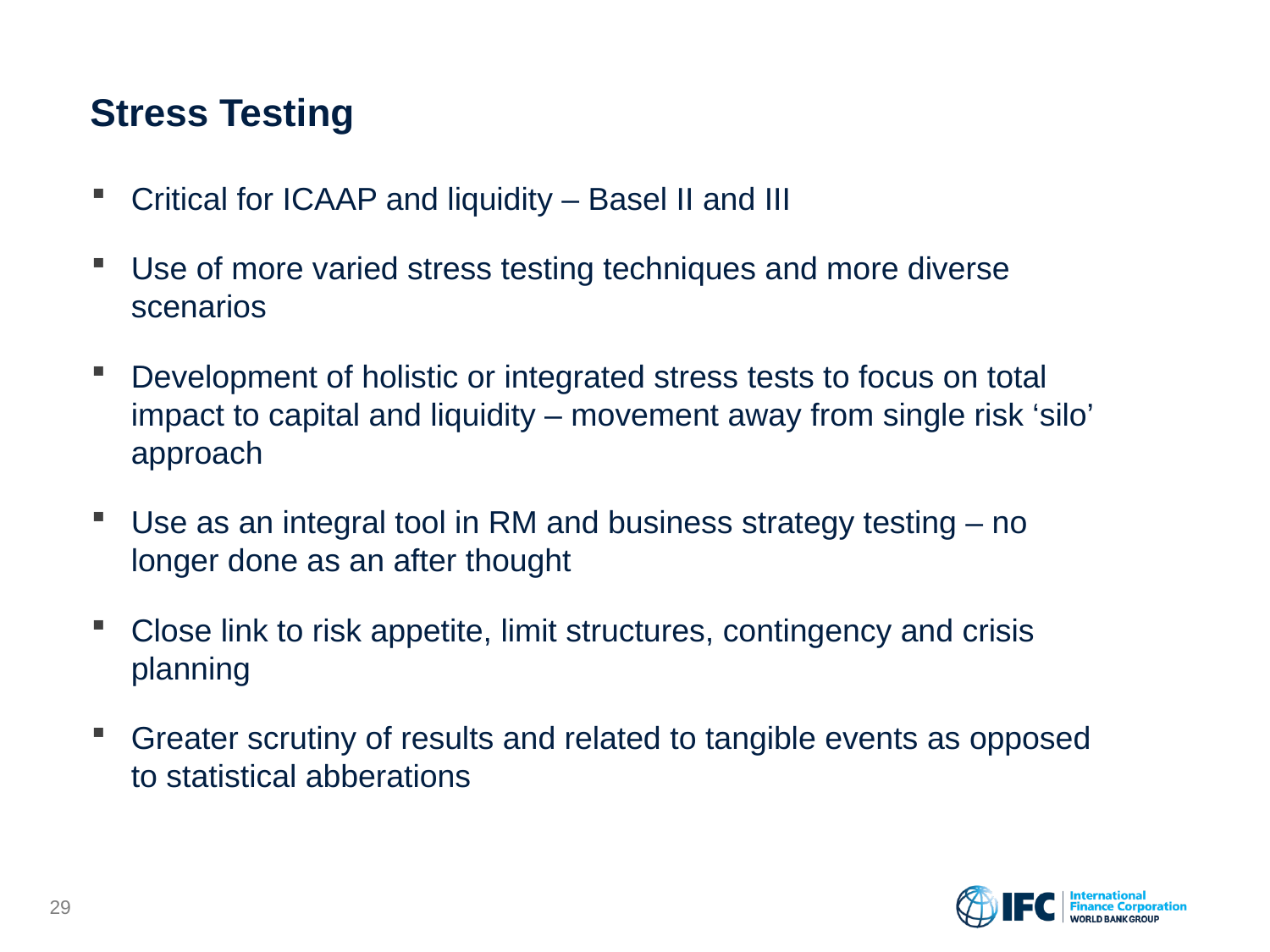

# Stress Testing
Critical for ICAAP and liquidity – Basel II and III
Use of more varied stress testing techniques and more diverse scenarios
Development of holistic or integrated stress tests to focus on total impact to capital and liquidity – movement away from single risk ‘silo’ approach
Use as an integral tool in RM and business strategy testing – no longer done as an after thought
Close link to risk appetite, limit structures, contingency and crisis planning
Greater scrutiny of results and related to tangible events as opposed to statistical abberations

29